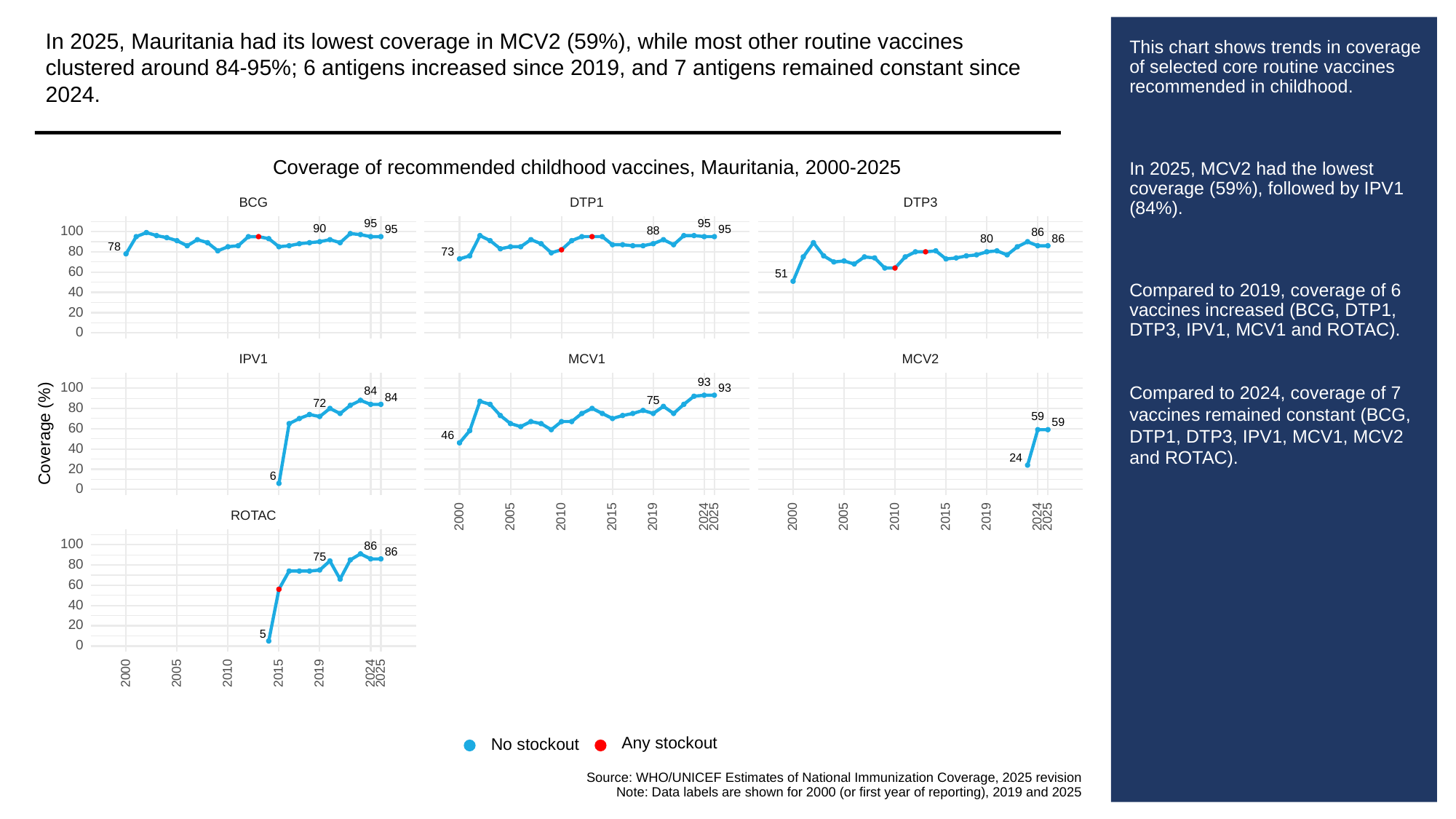

In 2025, Mauritania had its lowest coverage in MCV2 (59%), while most other routine vaccines clustered around 84-95%; 6 antigens increased since 2019, and 7 antigens remained constant since 2024.
# This chart shows trends in coverage of selected core routine vaccines recommended in childhood.

In 2025, MCV2 had the lowest coverage (59%), followed by IPV1 (84%).

Compared to 2019, coverage of 6 vaccines increased (BCG, DTP1, DTP3, IPV1, MCV1 and ROTAC).

Compared to 2024, coverage of 7 vaccines remained constant (BCG, DTP1, DTP3, IPV1, MCV1, MCV2 and ROTAC).

Coverage of recommended childhood vaccines, Mauritania, 2000-2025
BCG
DTP3
DTP1

95
95

90
95
95
100
88
86

86
80

78

80

73

60
51

40

20

0

MCV1
MCV2
IPV1

93
100
93
84

84

75

72

80

59

59

60

Coverage (%)

46

40

24

20

6

0

ROTAC
2000
2005
2010
2015
2019
2024
2025
2000
2005
2010
2015
2019
2024
2025

100
86

86

75

80

60

40

20

5

0

2000
2005
2010
2015
2019
2024
2025
Any stockout
No stockout

Source: WHO/UNICEF Estimates of National Immunization Coverage, 2025 revision
Note: Data labels are shown for 2000 (or first year of reporting), 2019 and 2025